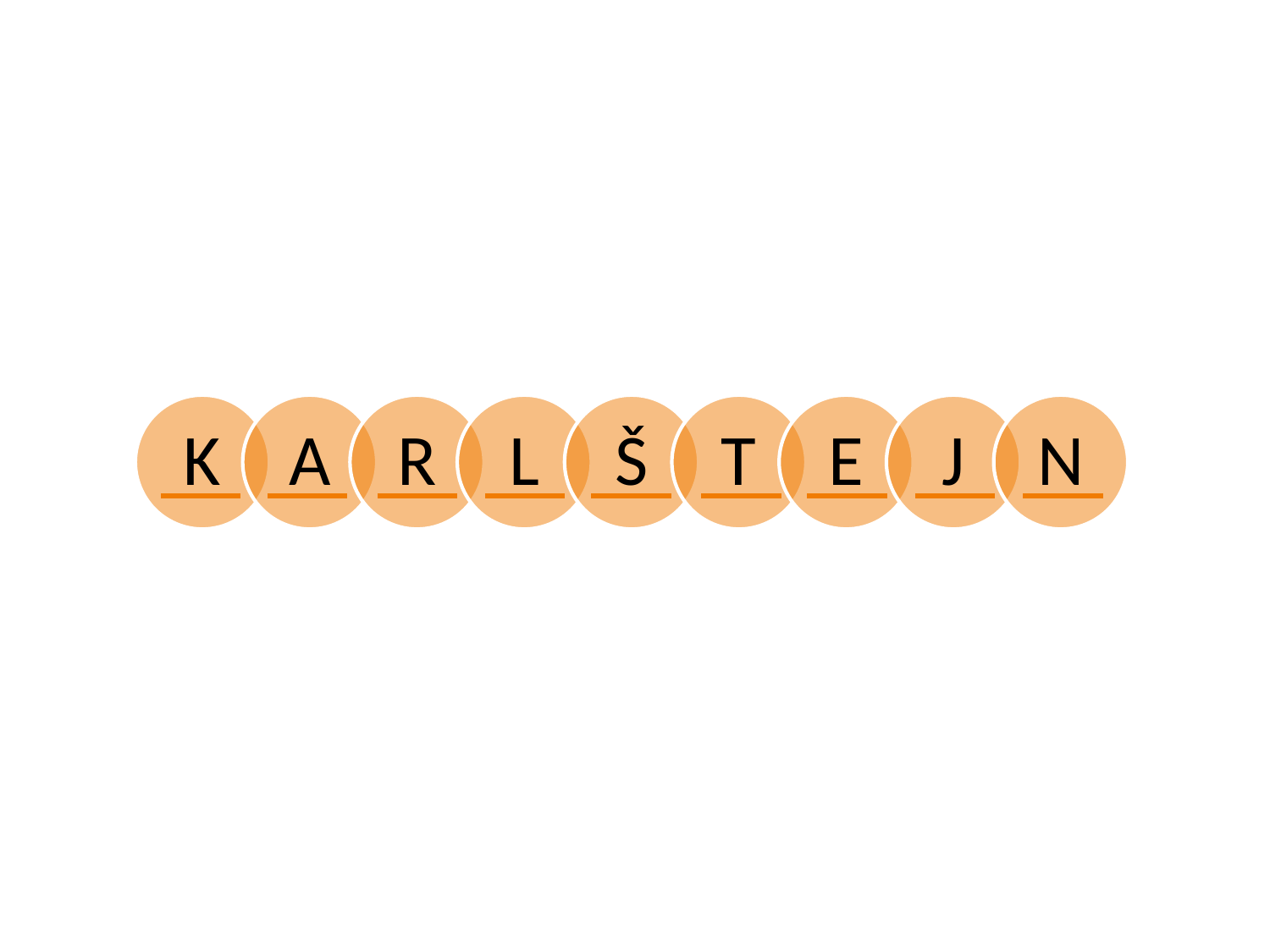

K
A
R
L
Š
T
E
J
N